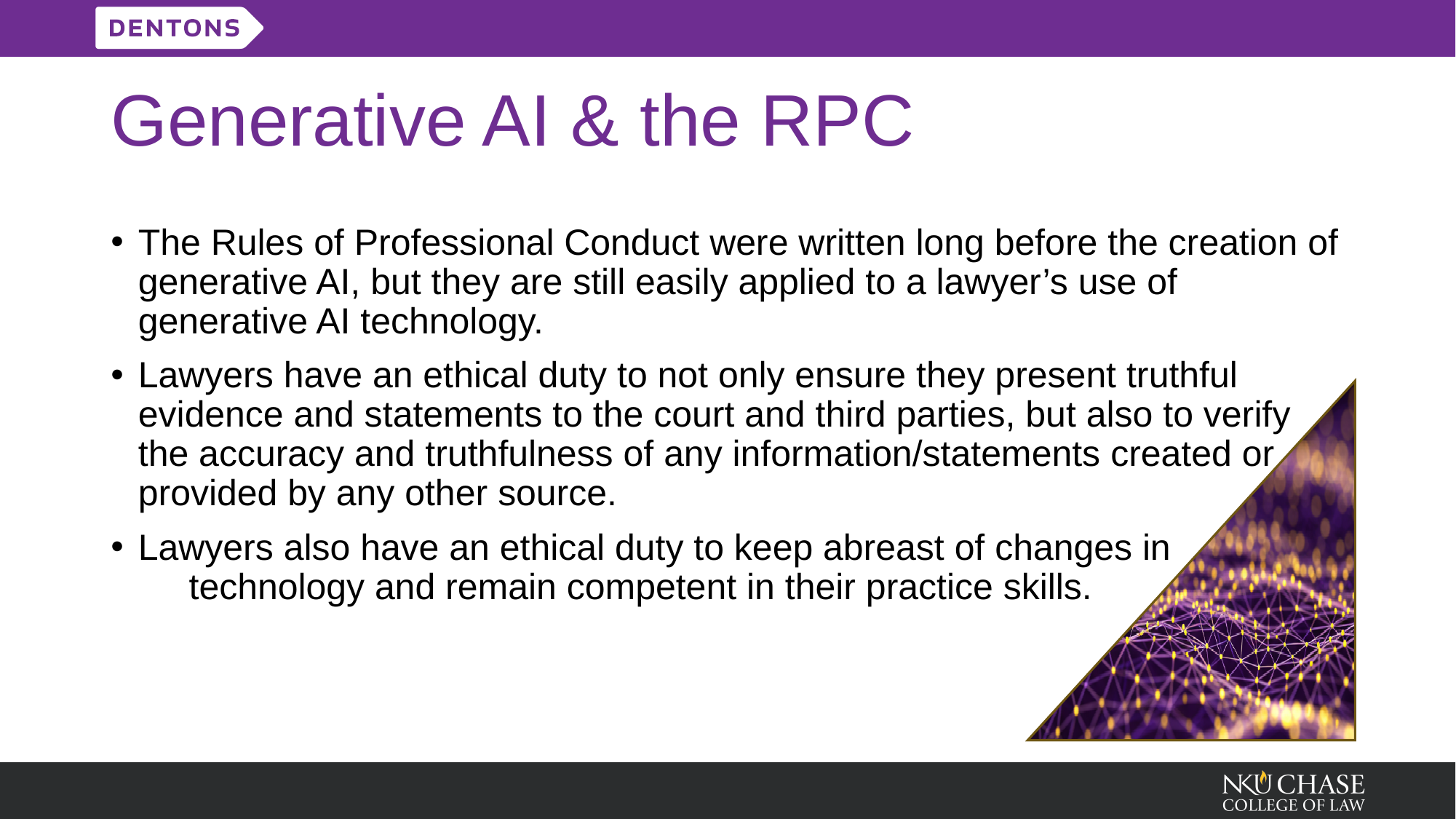

# Generative AI & the RPC
The Rules of Professional Conduct were written long before the creation of generative AI, but they are still easily applied to a lawyer’s use of generative AI technology.
Lawyers have an ethical duty to not only ensure they present truthful evidence and statements to the court and third parties, but also to verify the accuracy and truthfulness of any information/statements created or provided by any other source.
Lawyers also have an ethical duty to keep abreast of changes in                      technology and remain competent in their practice skills.